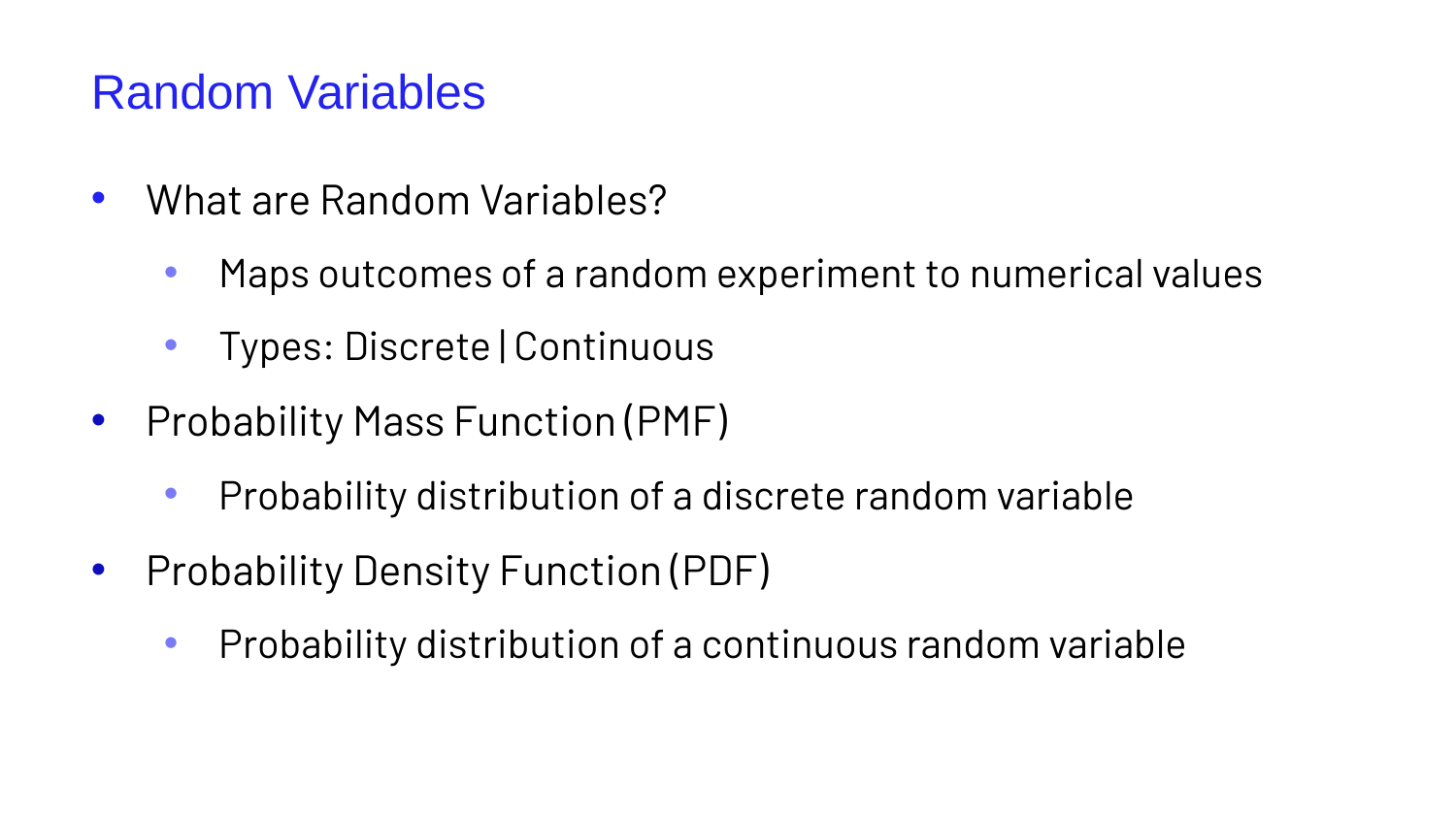

Random Variables
What are Random Variables?
Maps outcomes of a random experiment to numerical values
Types: Discrete | Continuous
Probability Mass Function (PMF)
Probability distribution of a discrete random variable
Probability Density Function (PDF)
Probability distribution of a continuous random variable